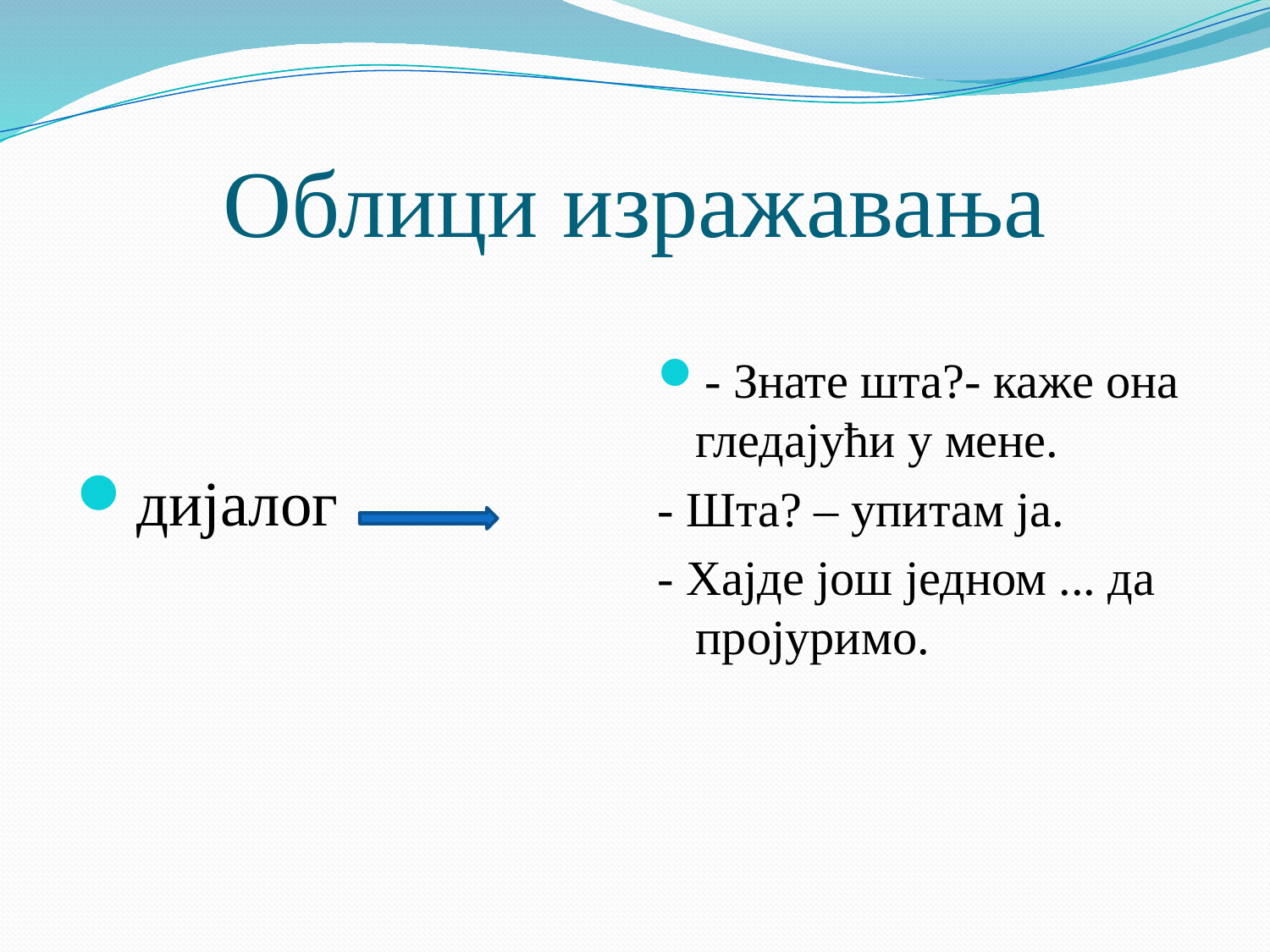

# Облици изражавања

дијалог
- Знате шта?- каже она гледајући у мене.
- Шта? – упитам ја.
- Хајде још једном ... да пројуримо.